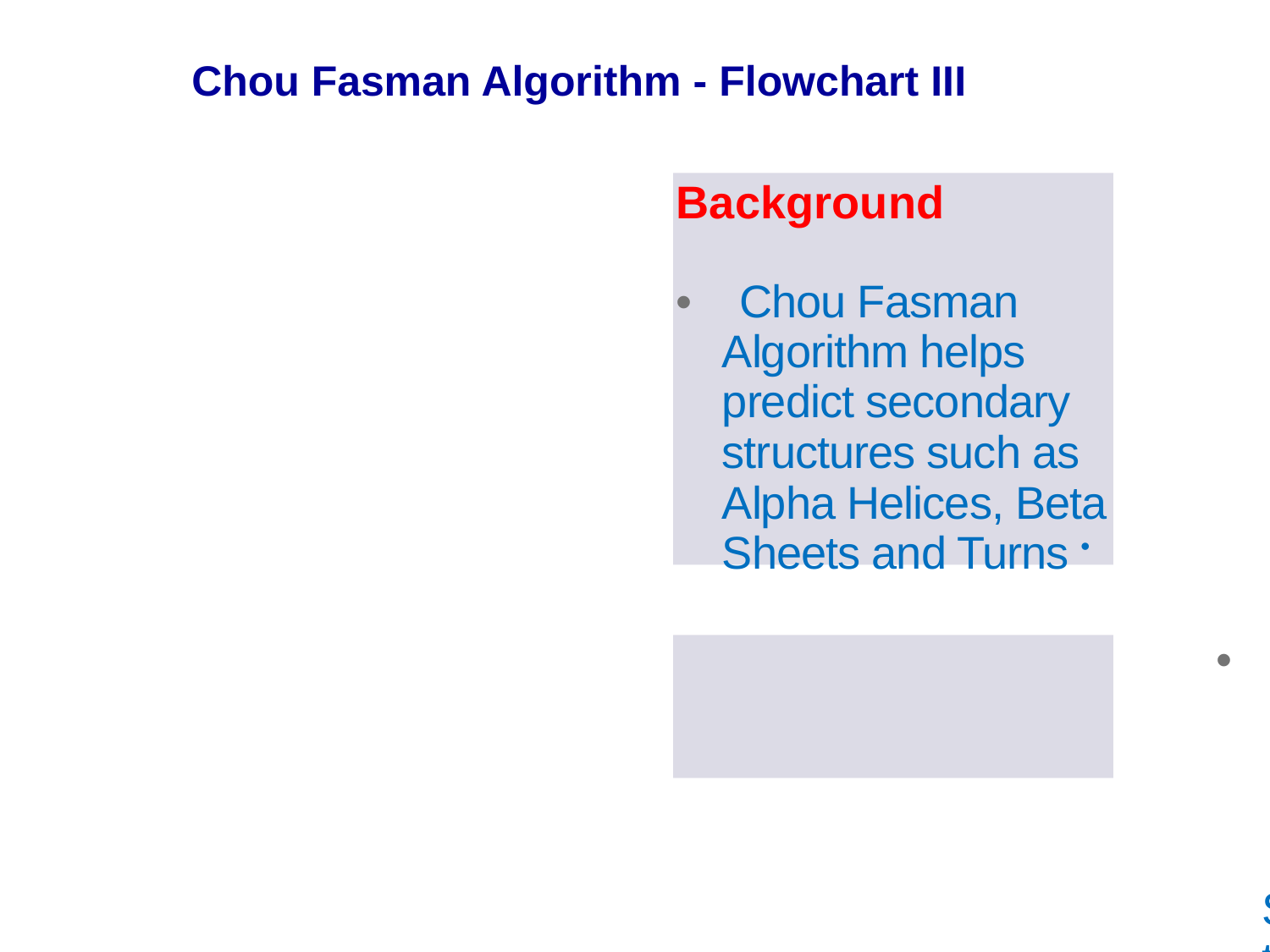

Chou Fasman Algorithm - Flowchart III
Background
•    Chou Fasman Algorithm helps predict secondary structures such as Alpha Helices, Beta Sheets and Turns •
•    Step by step flowchart of the entire algorithm